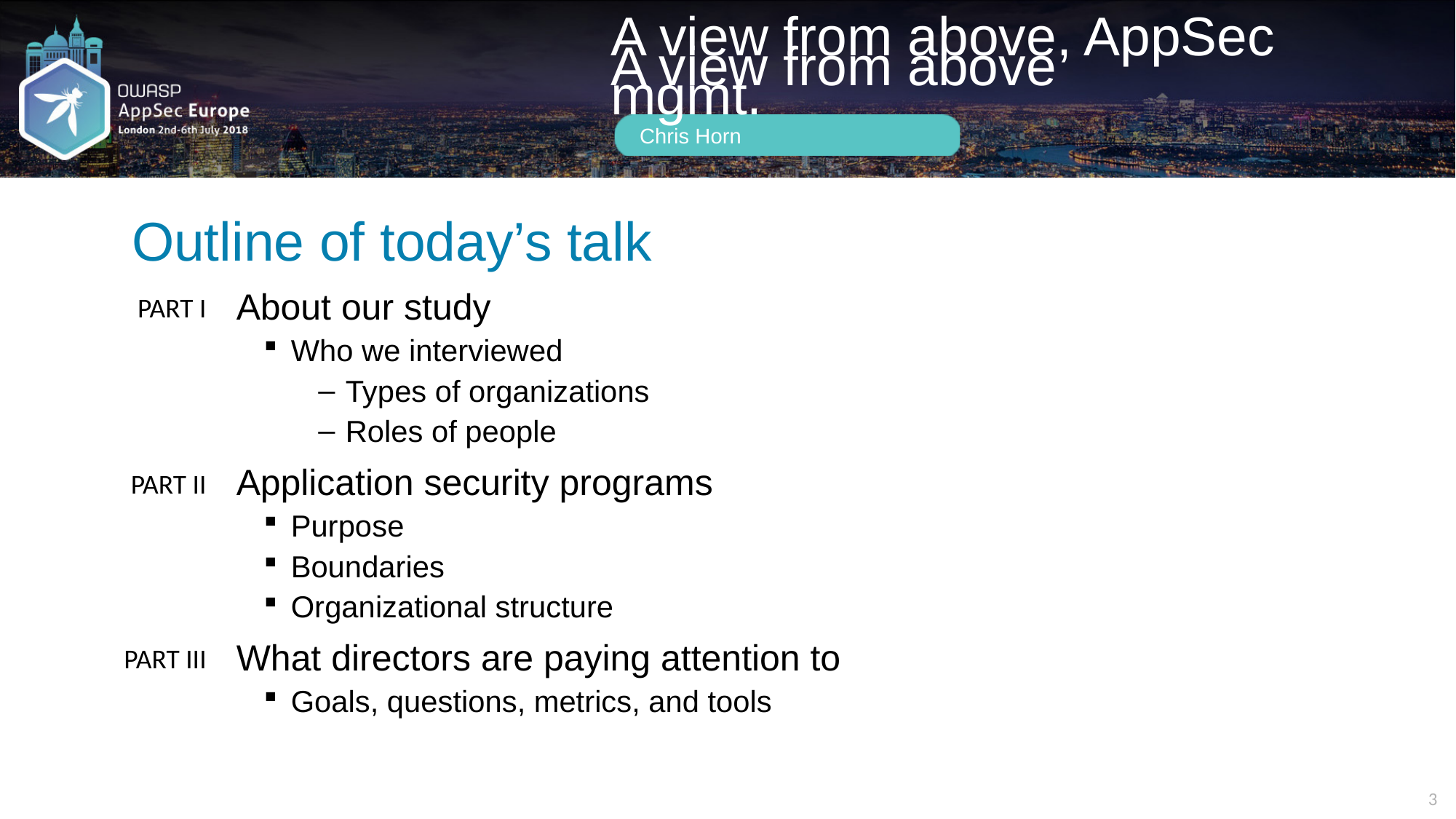

# Outline of today’s talk
About our study
Who we interviewed
Types of organizations
Roles of people
Application security programs
Purpose
Boundaries
Organizational structure
What directors are paying attention to
Goals, questions, metrics, and tools
PART I
PART II
PART III
3